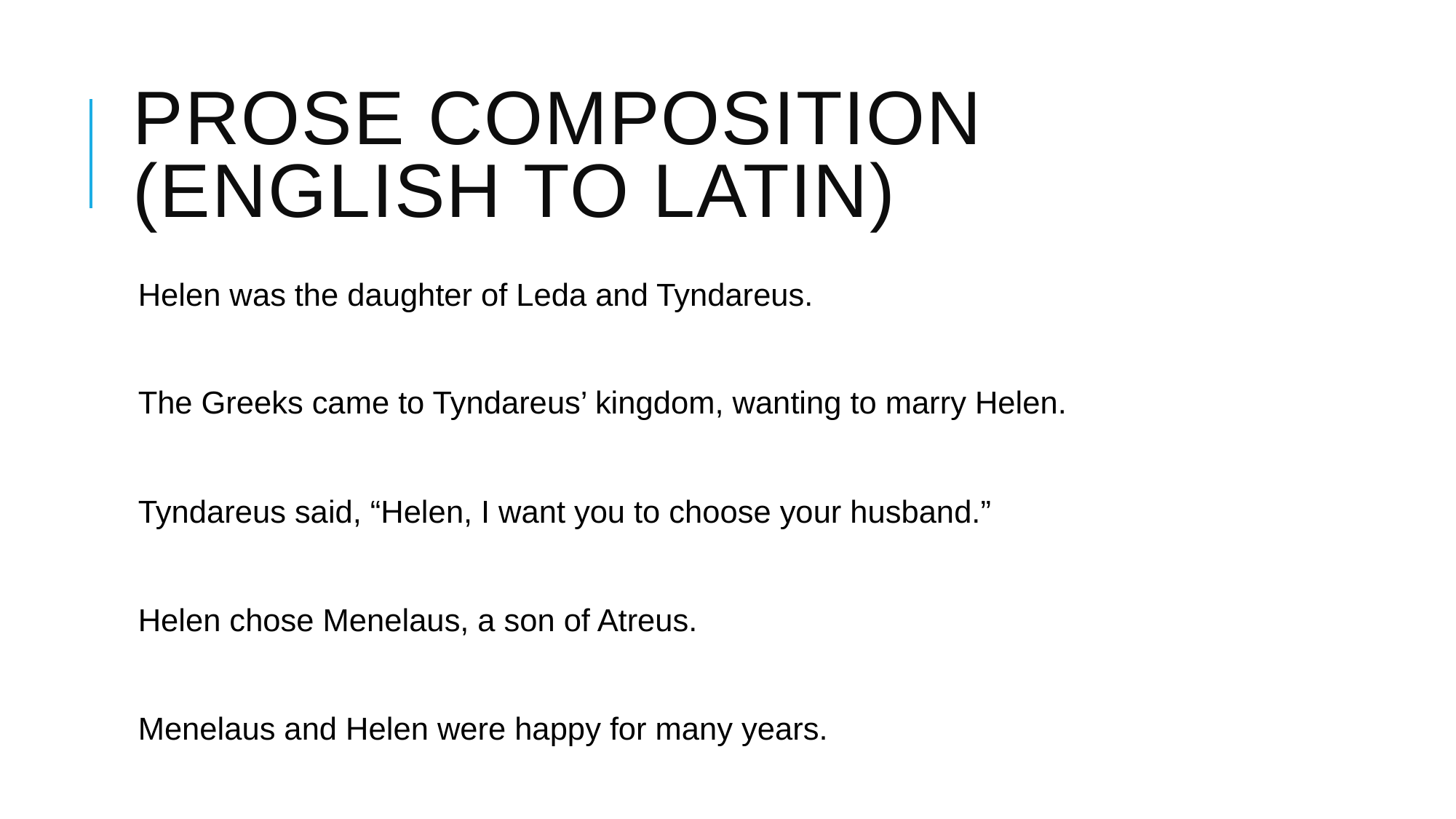

# Prose Composition (English to Latin)
Helen was the daughter of Leda and Tyndareus.

The Greeks came to Tyndareus’ kingdom, wanting to marry Helen.

Tyndareus said, “Helen, I want you to choose your husband.”

Helen chose Menelaus, a son of Atreus.

Menelaus and Helen were happy for many years.